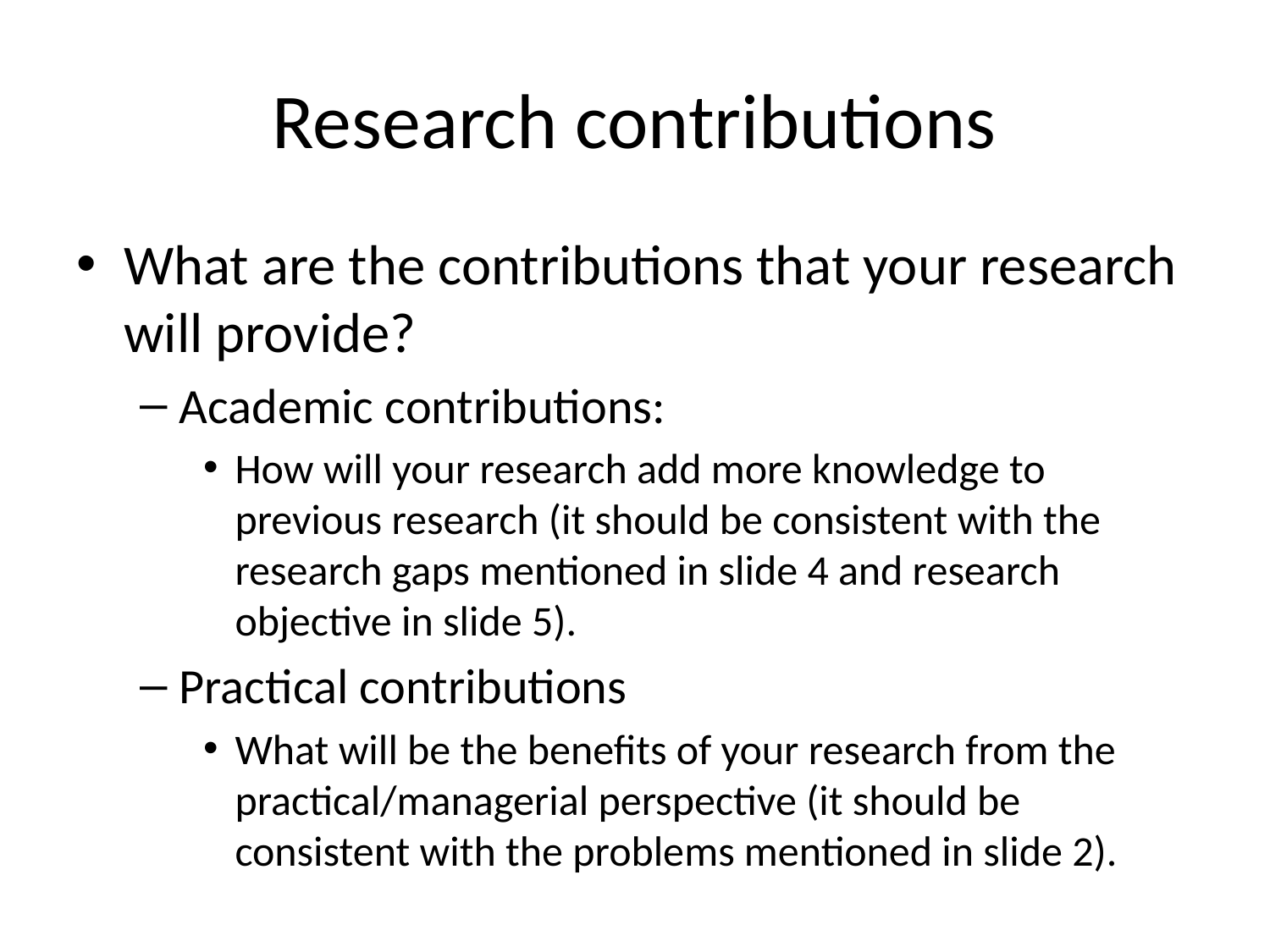

# Research contributions
What are the contributions that your research will provide?
Academic contributions:
How will your research add more knowledge to previous research (it should be consistent with the research gaps mentioned in slide 4 and research objective in slide 5).
Practical contributions
What will be the benefits of your research from the practical/managerial perspective (it should be consistent with the problems mentioned in slide 2).